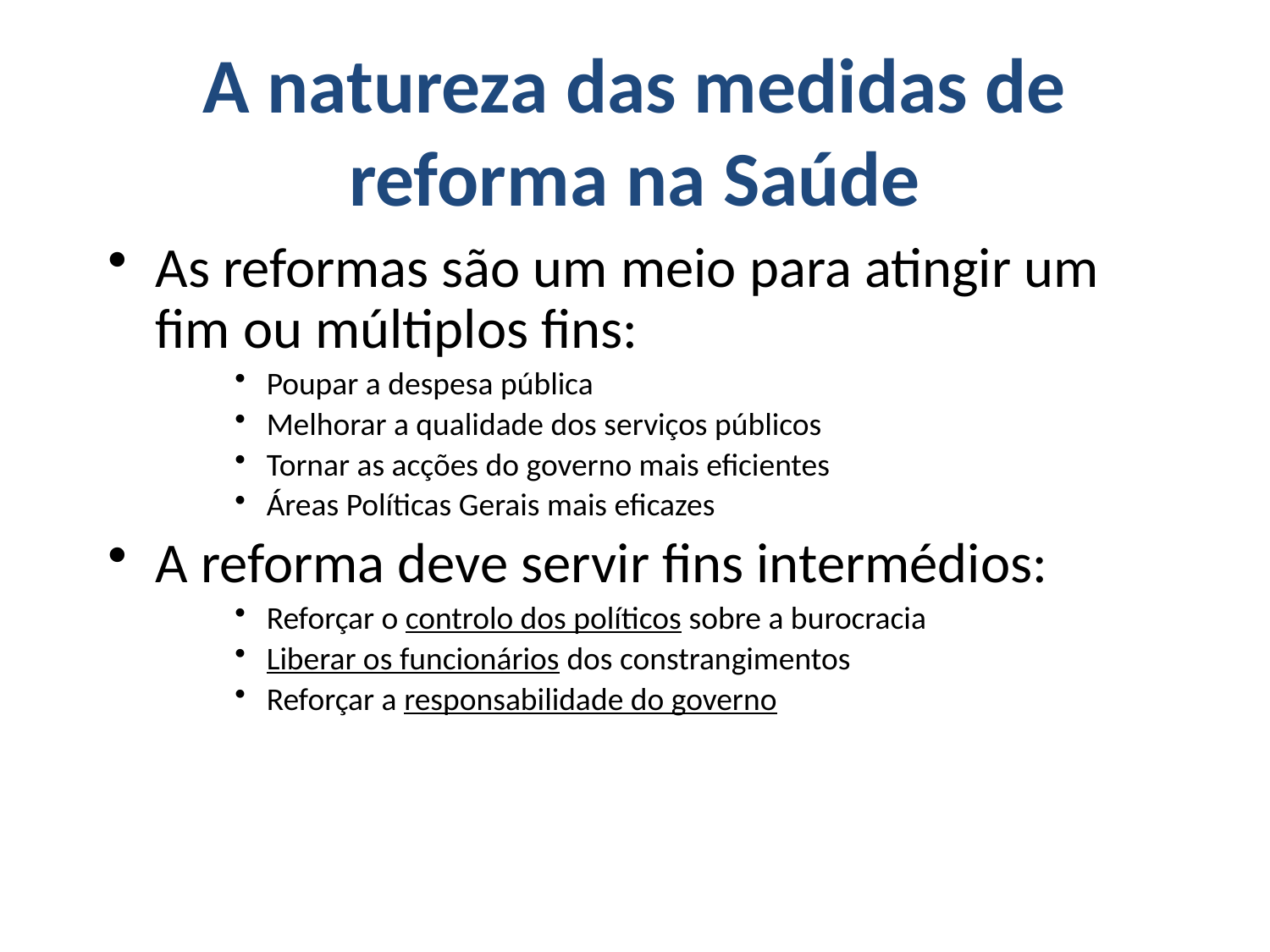

A natureza das medidas de reforma na Saúde
As reformas são um meio para atingir um fim ou múltiplos fins:
Poupar a despesa pública
Melhorar a qualidade dos serviços públicos
Tornar as acções do governo mais eficientes
Áreas Políticas Gerais mais eficazes
A reforma deve servir fins intermédios:
Reforçar o controlo dos políticos sobre a burocracia
Liberar os funcionários dos constrangimentos
Reforçar a responsabilidade do governo